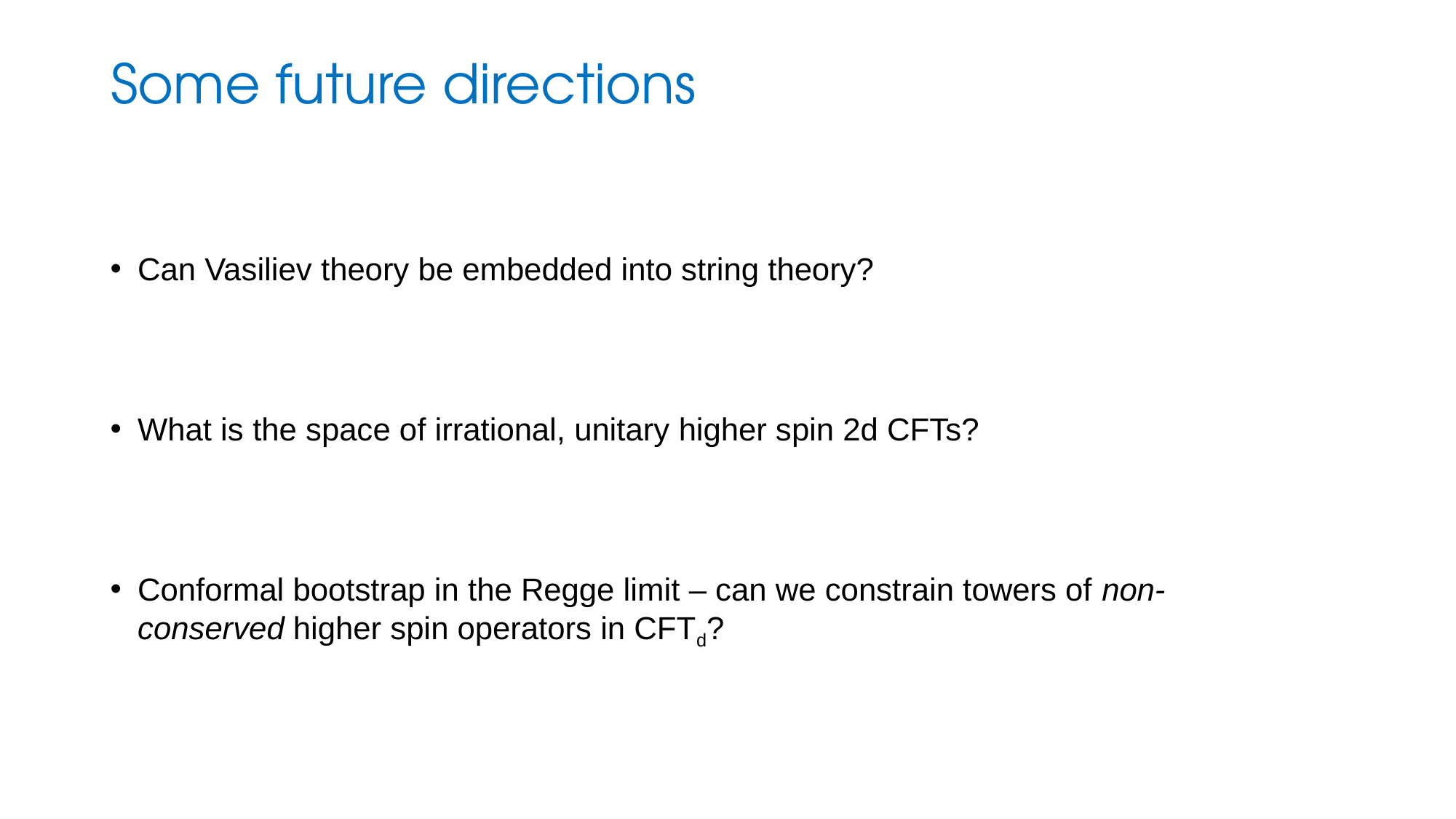

# Some future directions

Can Vasiliev theory be embedded into string theory?

What is the space of irrational, unitary higher spin 2d CFTs?

Conformal bootstrap in the Regge limit – can we constrain towers of non-conserved higher spin operators in CFTd?